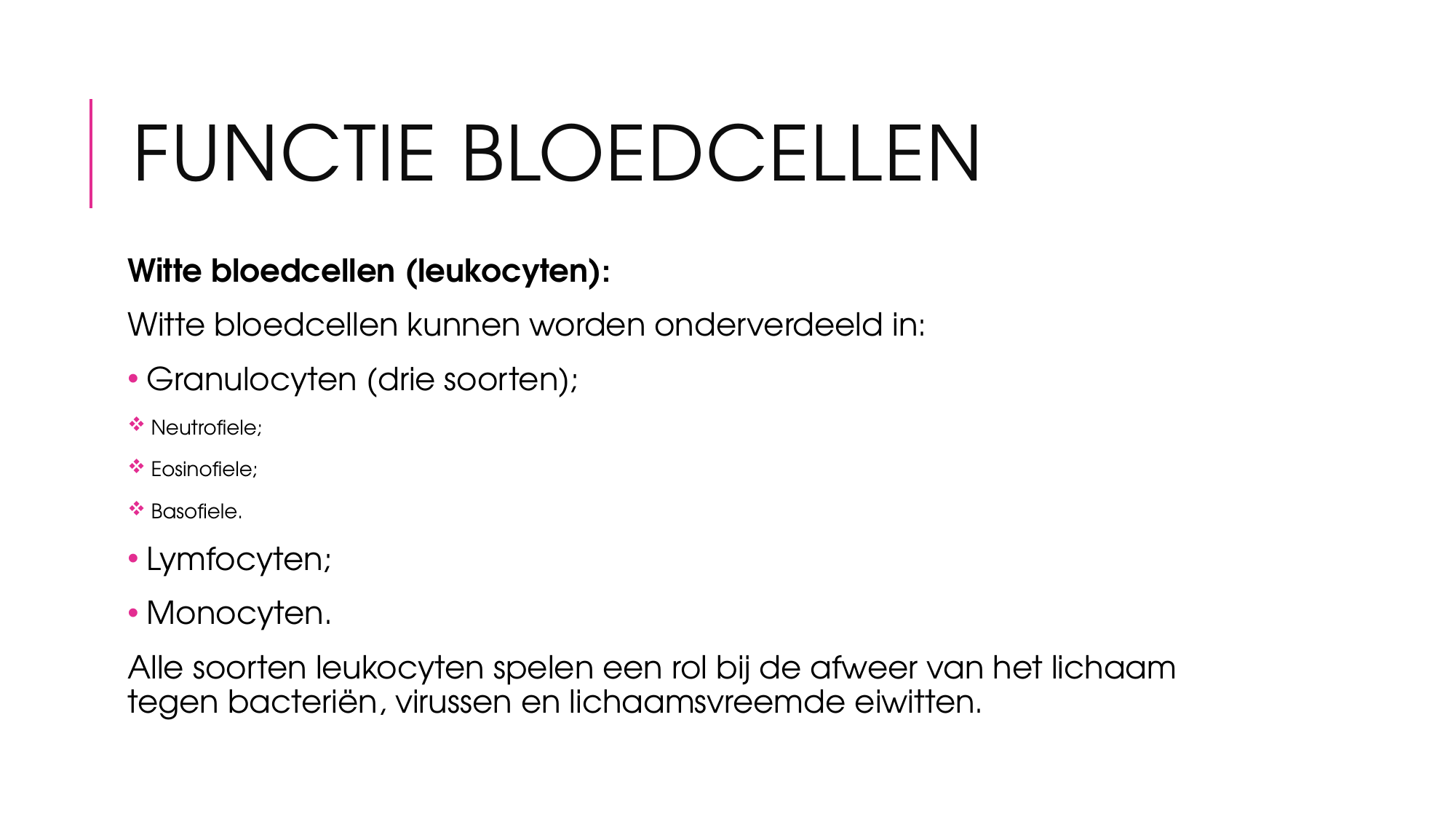

# Functie bloedcellen
Witte bloedcellen (leukocyten):
Witte bloedcellen kunnen worden onderverdeeld in:
 Granulocyten (drie soorten);
 Neutrofiele;
 Eosinofiele;
 Basofiele.
 Lymfocyten;
 Monocyten.
Alle soorten leukocyten spelen een rol bij de afweer van het lichaam tegen bacteriën, virussen en lichaamsvreemde eiwitten.